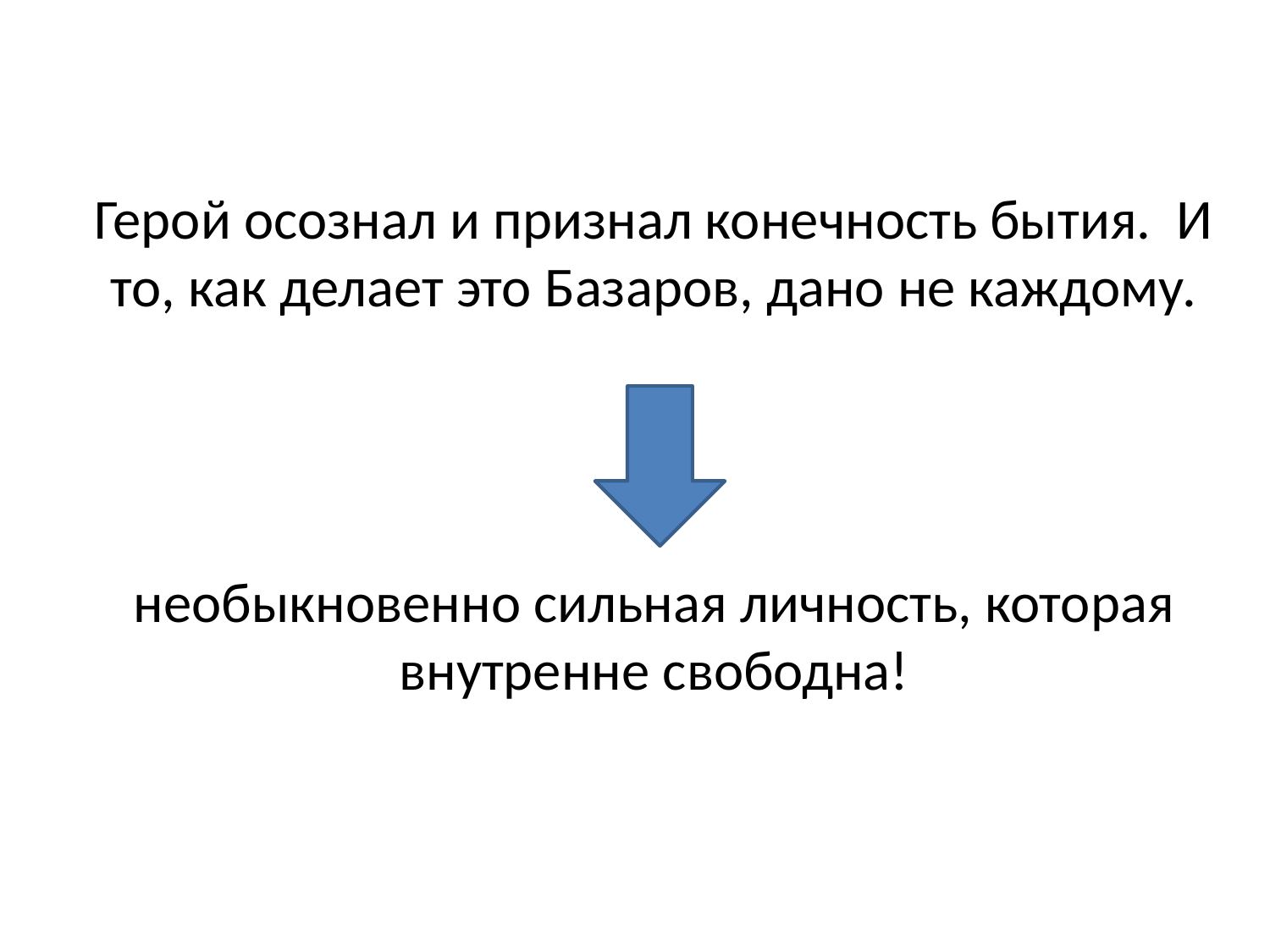

#
Герой осознал и признал конечность бытия.  И то, как делает это Базаров, дано не каждому.

необыкновенно сильная личность, которая внутренне свободна!